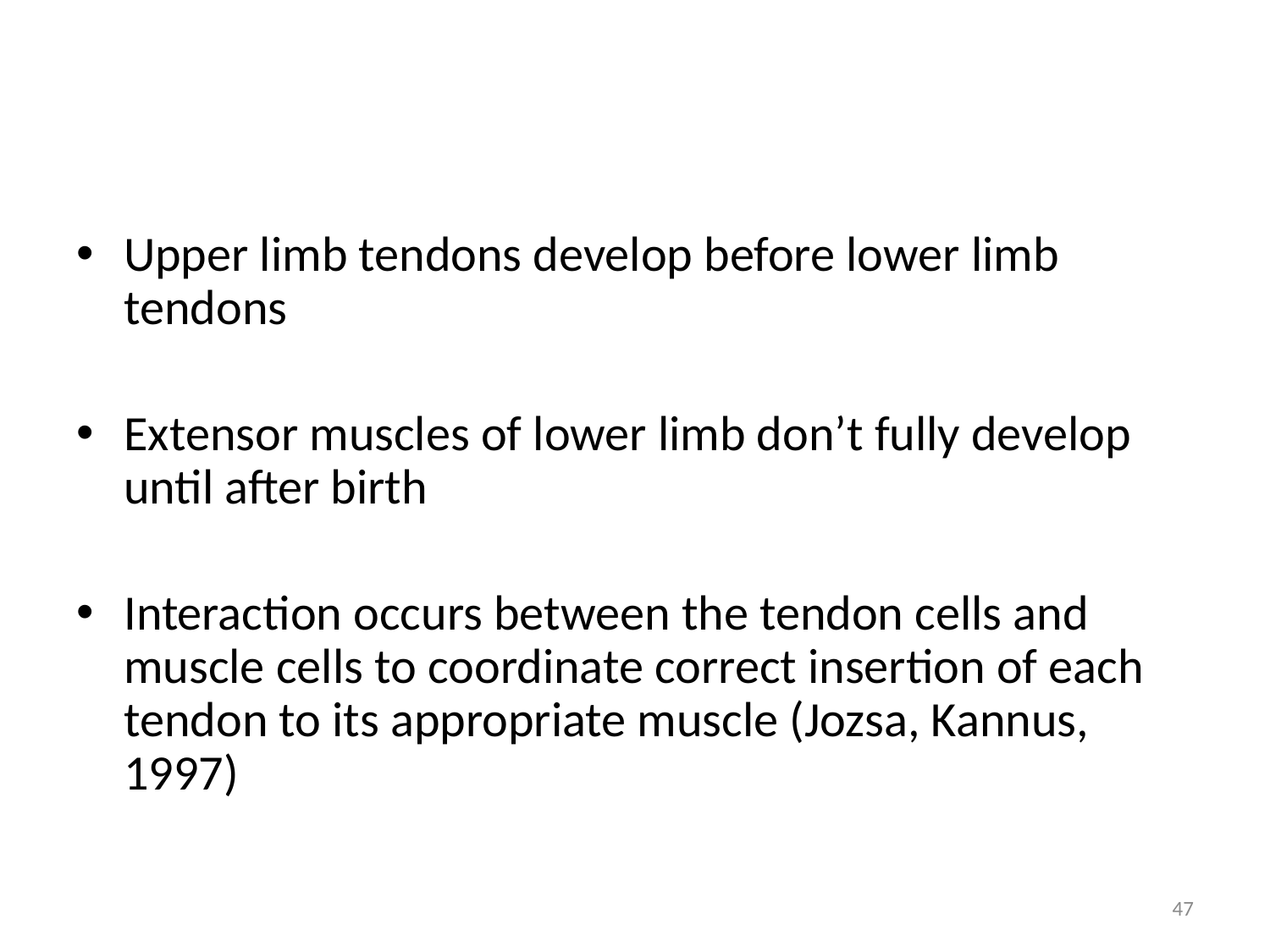

#
Upper limb tendons develop before lower limb tendons

Extensor muscles of lower limb don’t fully develop until after birth

Interaction occurs between the tendon cells and muscle cells to coordinate correct insertion of each tendon to its appropriate muscle (Jozsa, Kannus, 1997)
47